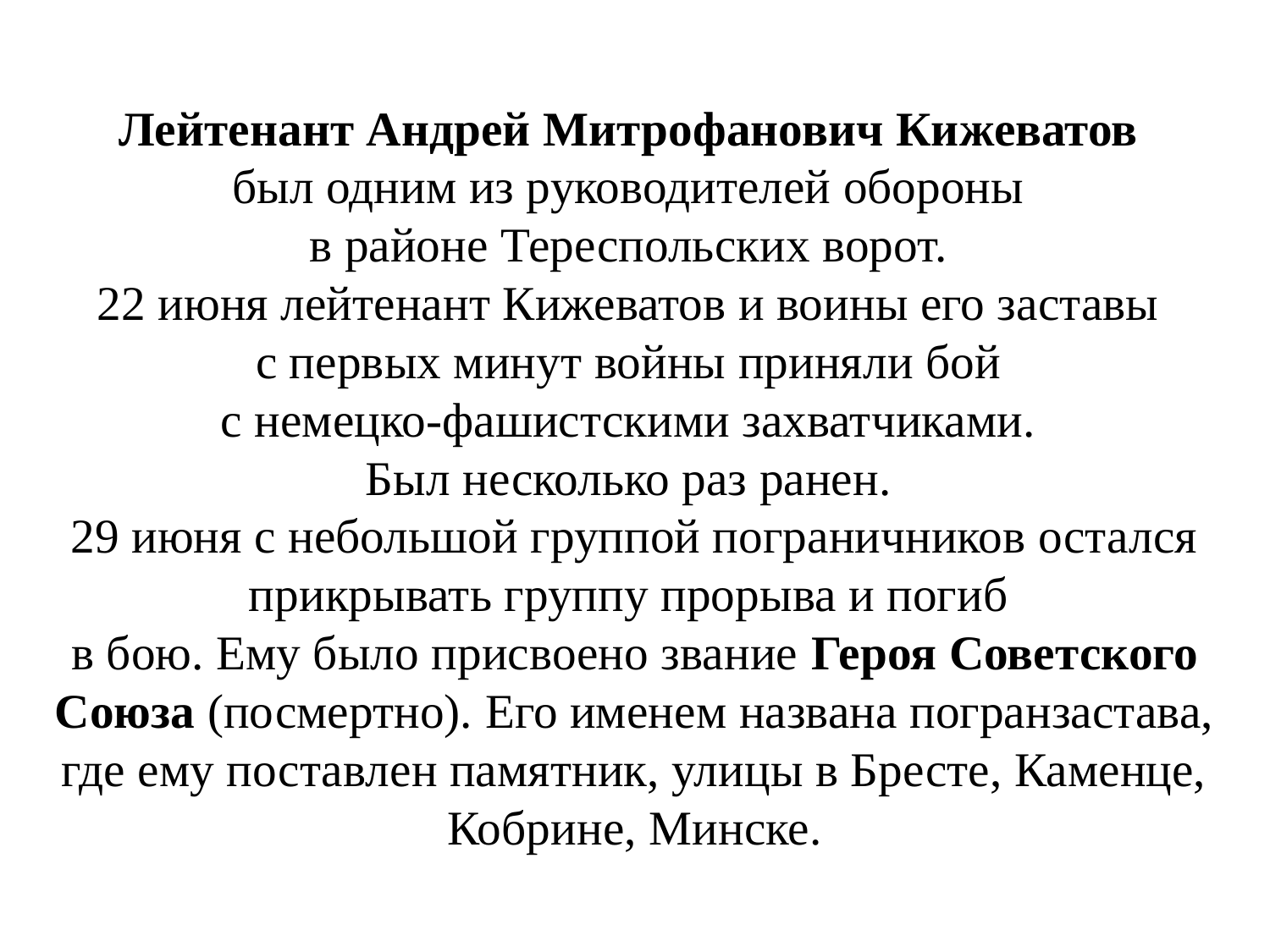

# Лейтенант Андрей Митрофанович Кижеватов был одним из руководителей обороны в районе Тереспольских ворот. 22 июня лейтенант Кижеватов и воины его заставы с первых минут войны приняли бой с немецко-фашистскими захватчиками. Был несколько раз ранен. 29 июня с небольшой группой пограничников остался прикрывать группу прорыва и погиб в бою. Ему было присвоено звание Героя Советского Союза (посмертно). Его именем названа погранзастава, где ему поставлен памятник, улицы в Бресте, Каменце, Кобрине, Минске.